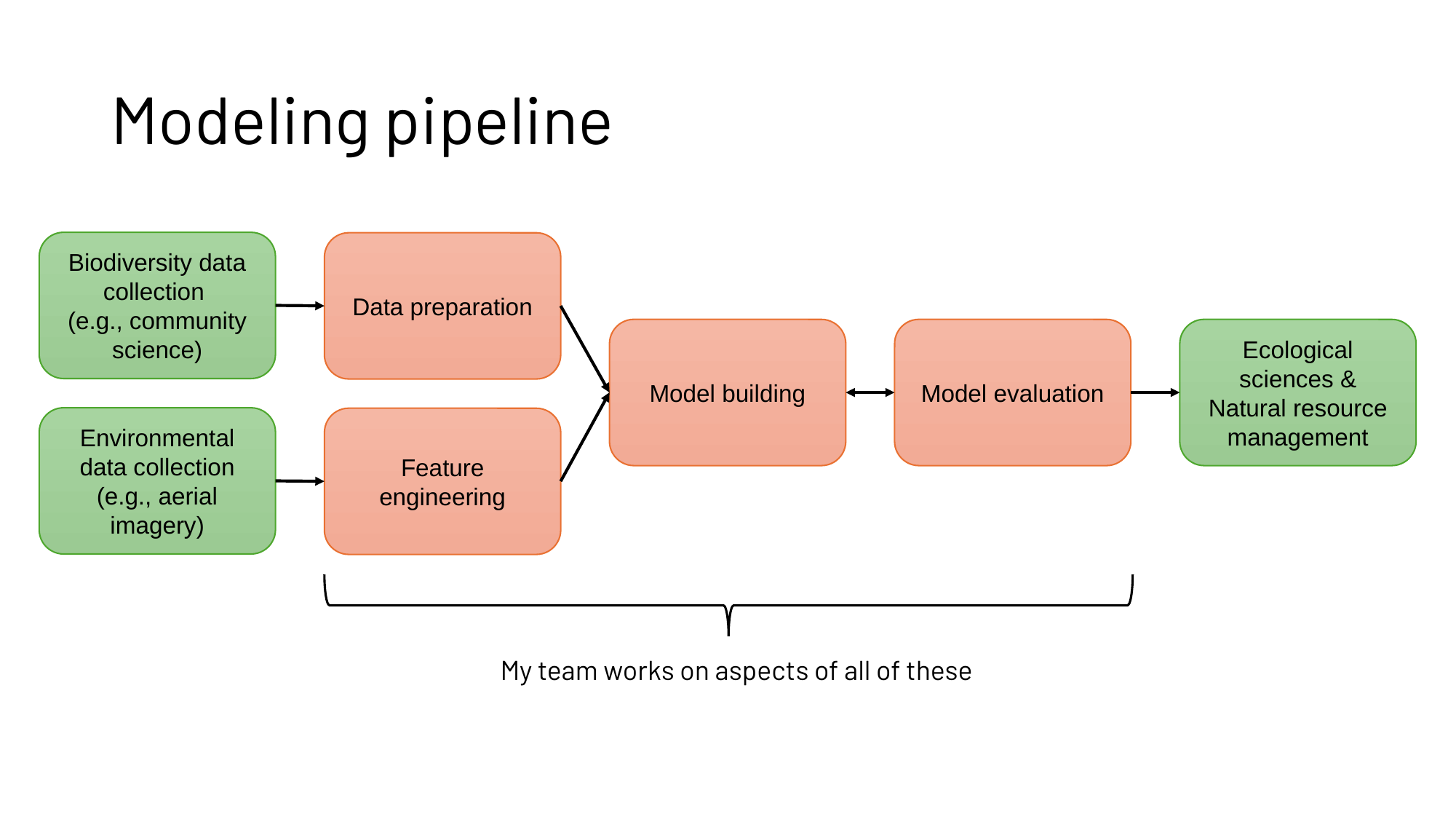

# Modeling pipeline

Biodiversity data collection
(e.g., community science)
Data preparation
Model building
Model evaluation
Ecological sciences & Natural resource management
Environmental data collection
(e.g., aerial imagery)
Feature engineering
My team works on aspects of all of these